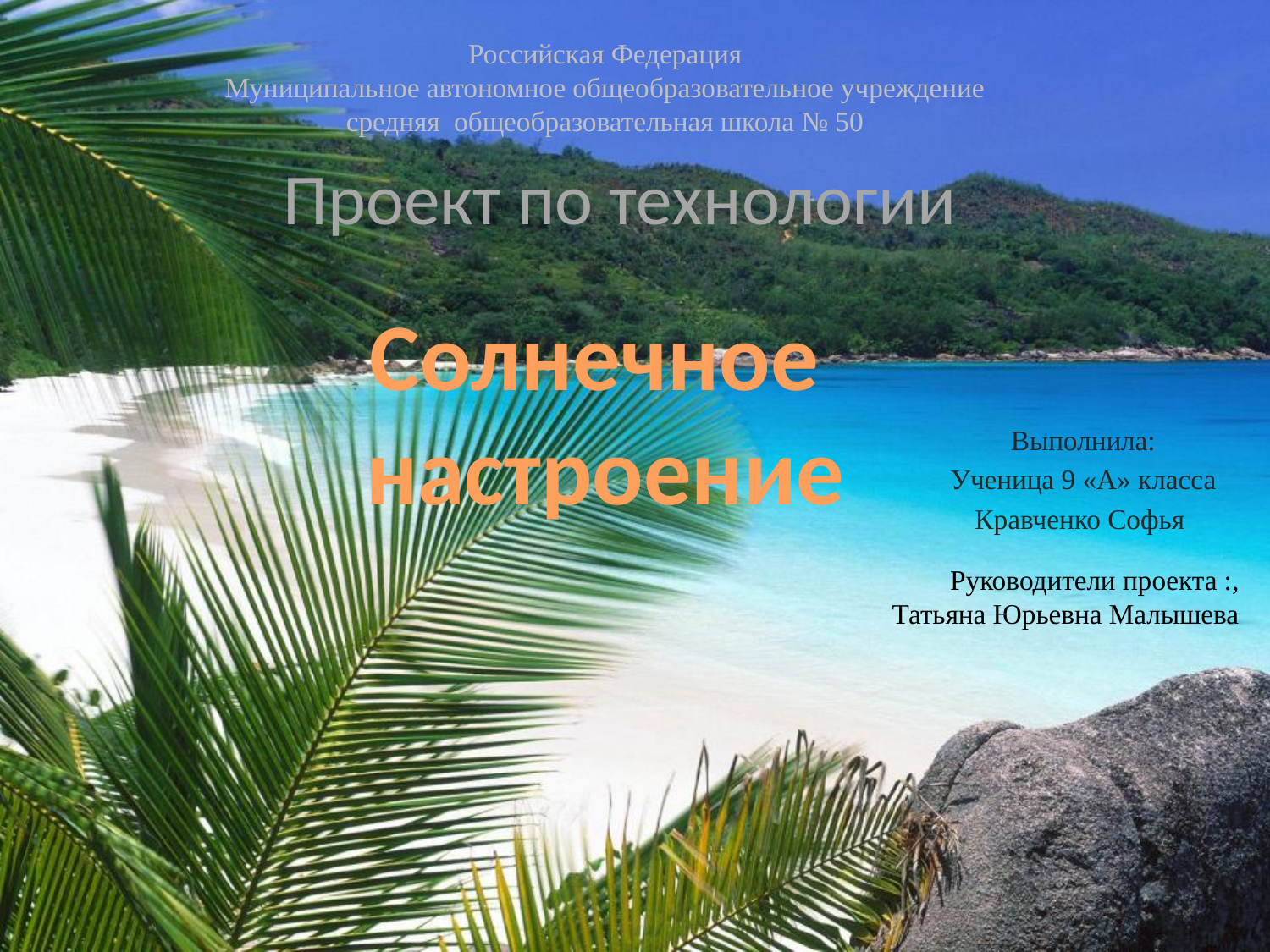

Российская Федерация
Муниципальное автономное общеобразовательное учреждение
средняя  общеобразовательная школа № 50
# Проект по технологии
Солнечное
настроение
Выполнила:
Ученица 9 «А» класса
Кравченко Софья
Руководители проекта :,
Татьяна Юрьевна Малышева